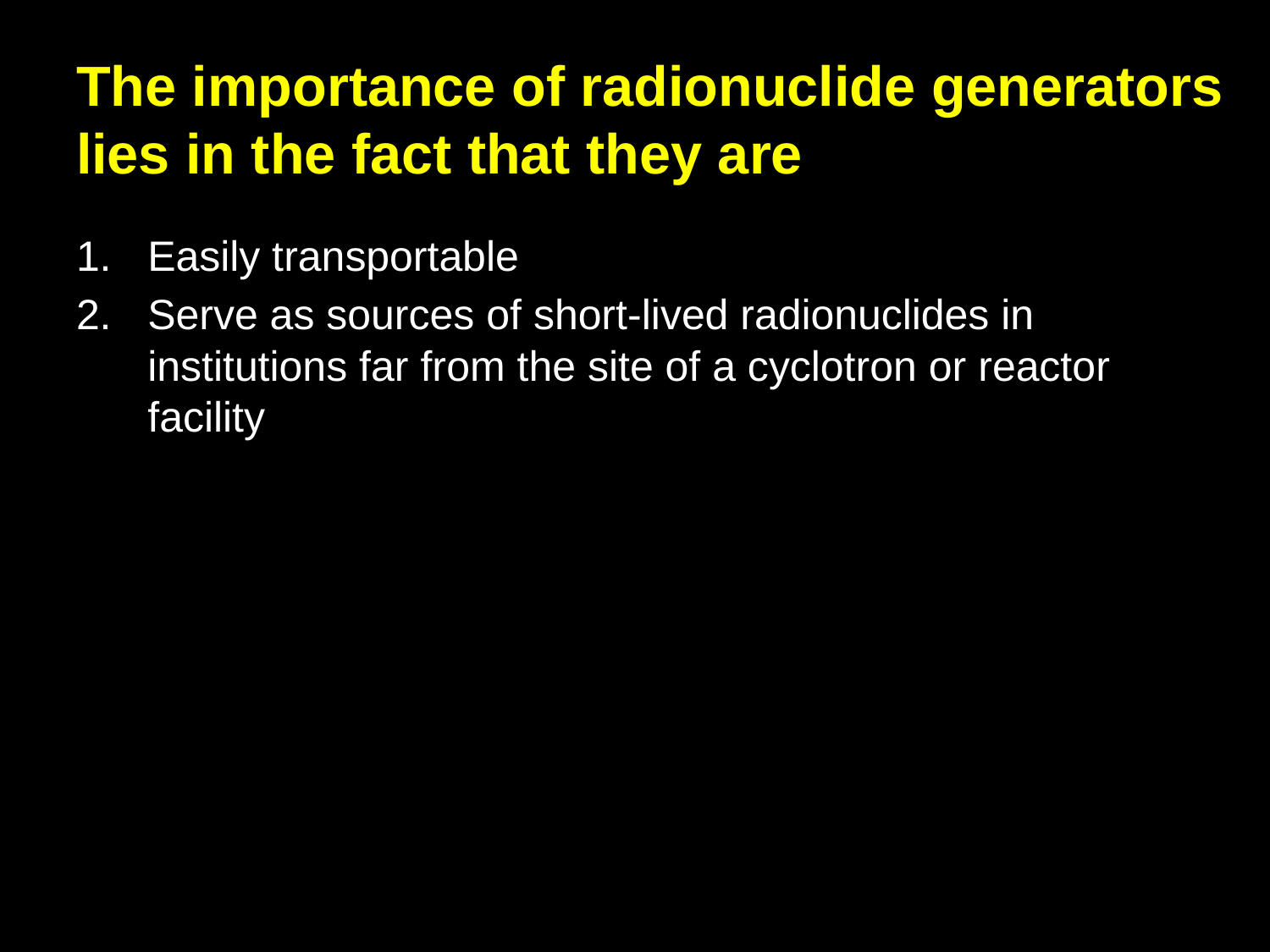

# The importance of radionuclide generators lies in the fact that they are
Easily transportable
Serve as sources of short-lived radionuclides in institutions far from the site of a cyclotron or reactor facility